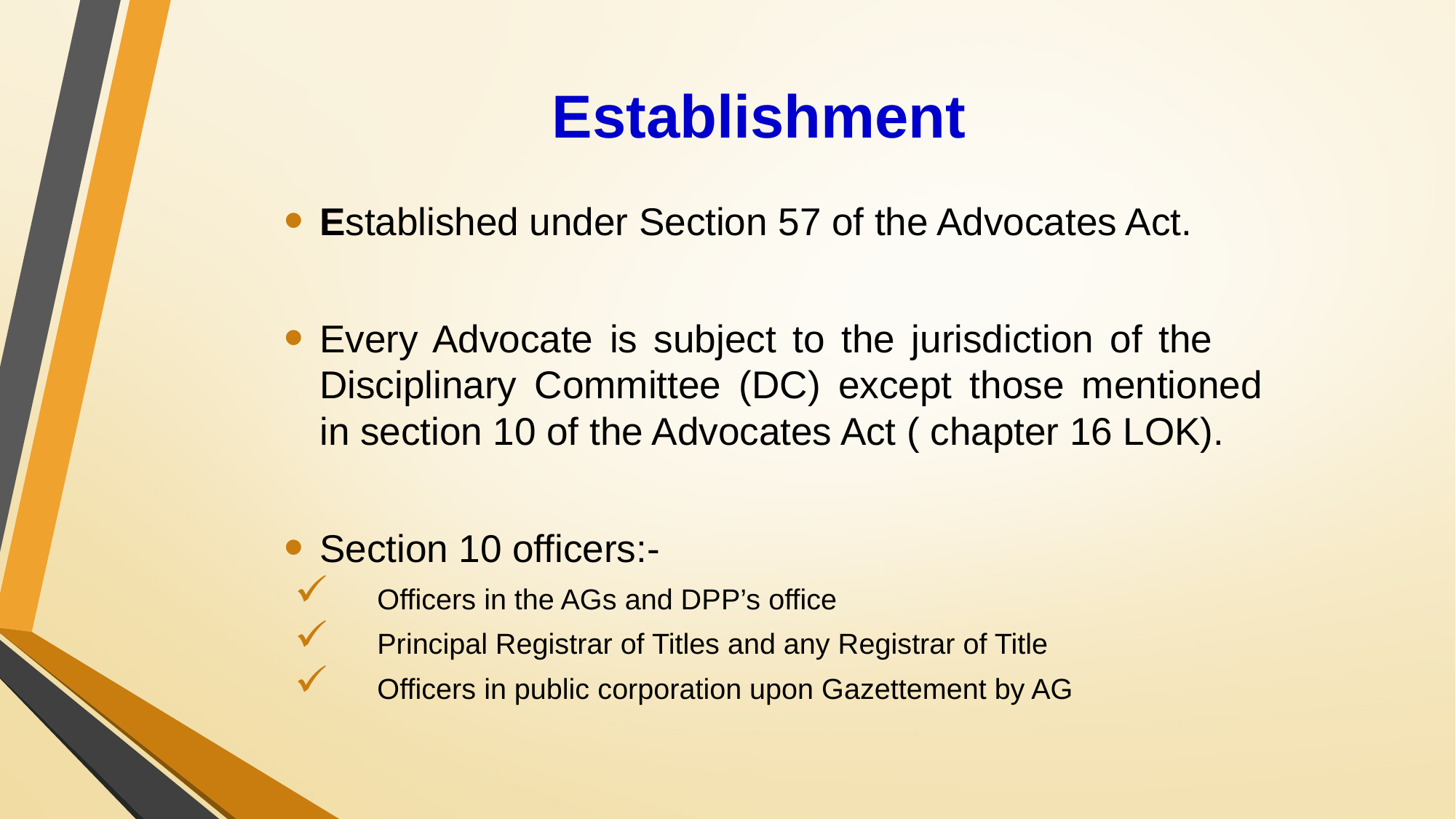

# Establishment
Established under Section 57 of the Advocates Act.

Every Advocate is subject to the jurisdiction of the    Disciplinary Committee (DC) except those mentioned in section 10 of the Advocates Act ( chapter 16 LOK).

Section 10 officers:-
Officers in the AGs and DPP’s office
Principal Registrar of Titles and any Registrar of Title
Officers in public corporation upon Gazettement by AG